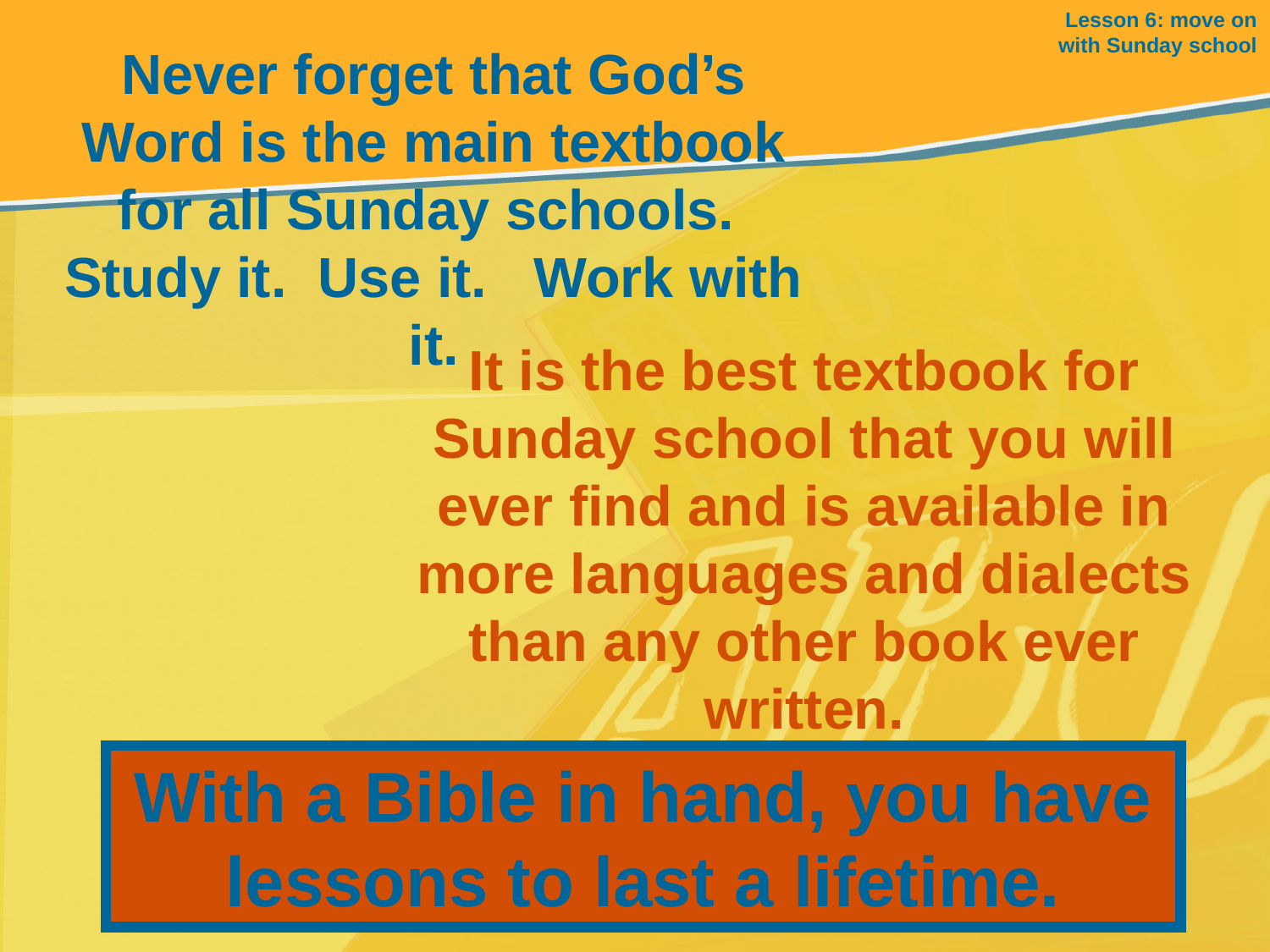

Lesson 6: move on with Sunday school
Never forget that God’s Word is the main textbook for all Sunday schools.  Study it.  Use it.   Work with it.
It is the best textbook for Sunday school that you will ever find and is available in more languages and dialects than any other book ever written.
With a Bible in hand, you have lessons to last a lifetime.